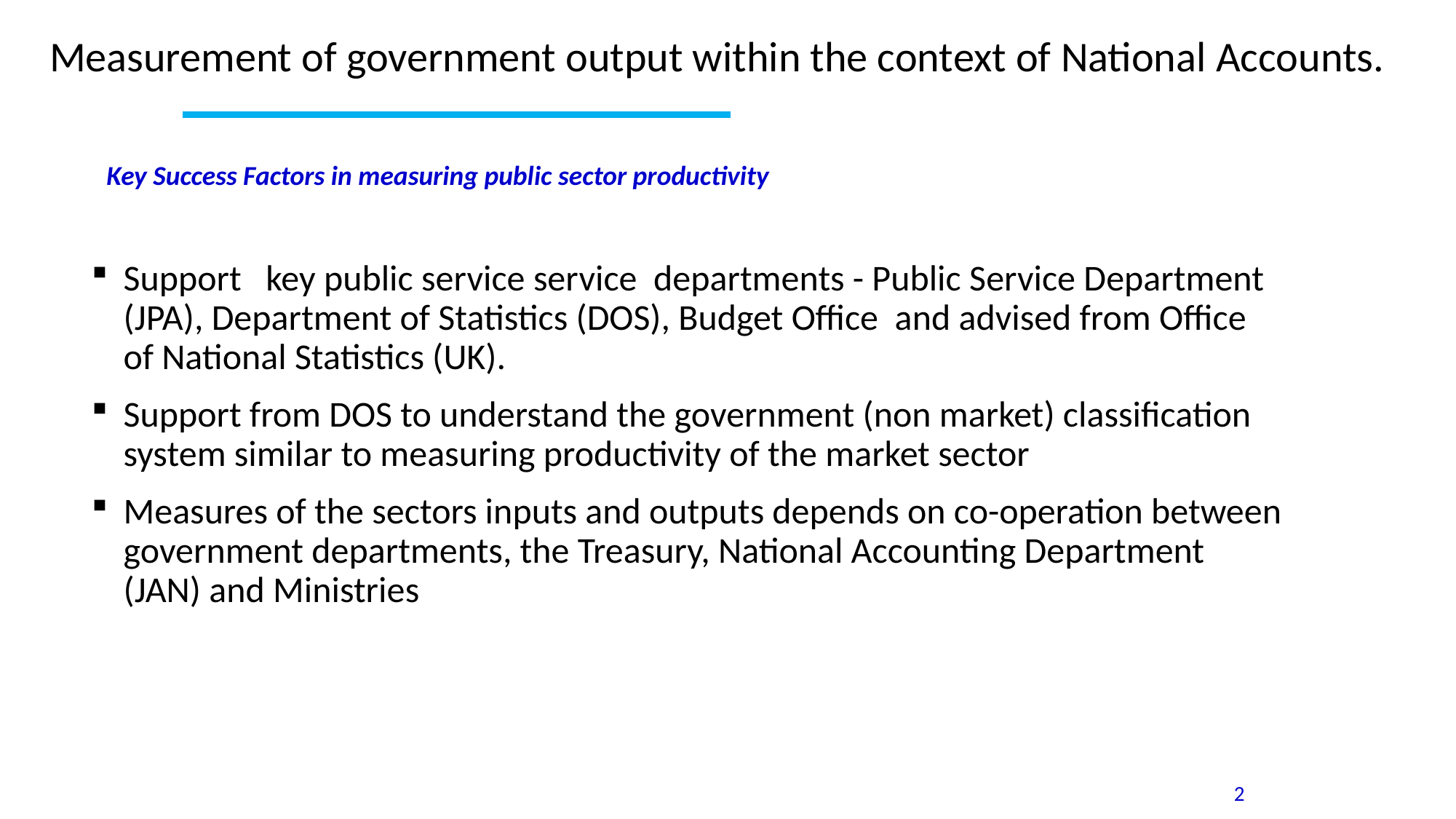

Measurement of government output within the context of National Accounts.
Key Success Factors in measuring public sector productivity
Support   key public service service  departments - Public Service Department (JPA), Department of Statistics (DOS), Budget Office  and advised from Office of National Statistics (UK).
Support from DOS to understand the government (non market) classification system similar to measuring productivity of the market sector
Measures of the sectors inputs and outputs depends on co-operation between government departments, the Treasury, National Accounting Department (JAN) and Ministries

2